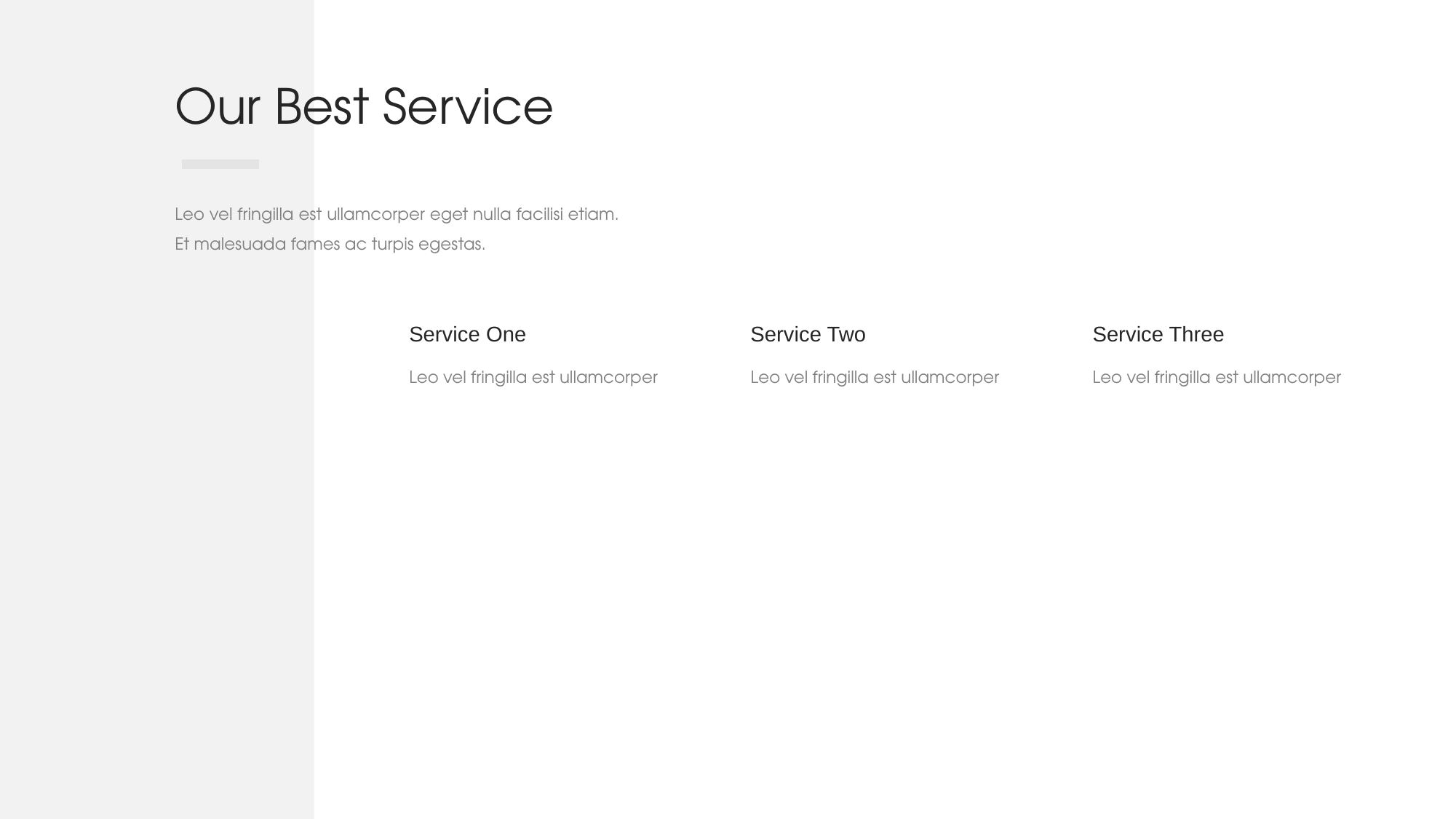

Our Best Service
Leo vel fringilla est ullamcorper eget nulla facilisi etiam. Et malesuada fames ac turpis egestas.
Service One
Service Two
Service Three
Leo vel fringilla est ullamcorper
Leo vel fringilla est ullamcorper
Leo vel fringilla est ullamcorper